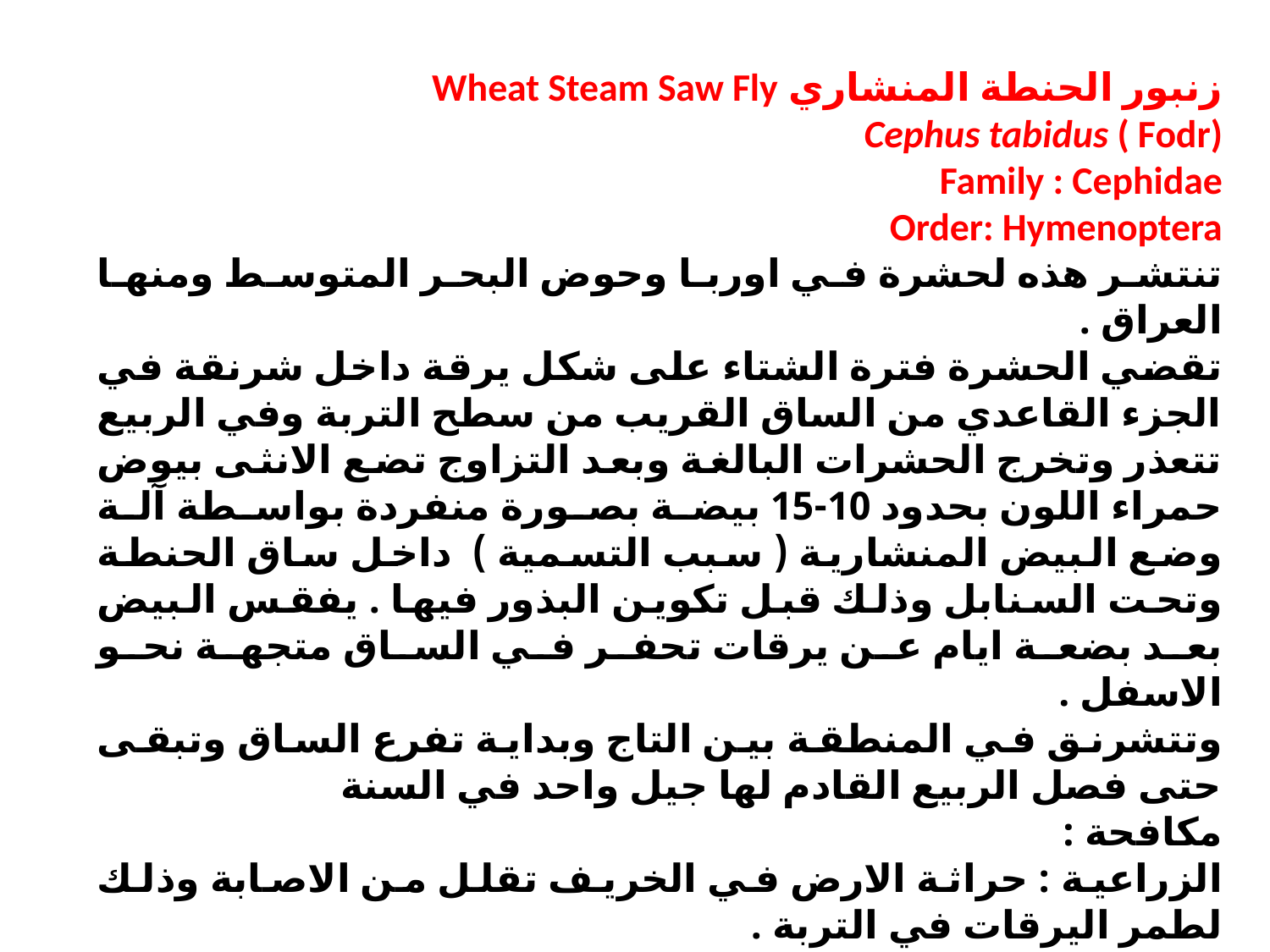

زنبور الحنطة المنشاري Wheat Steam Saw Fly
Cephus tabidus ( Fodr)
Family : Cephidae
Order: Hymenoptera
تنتشر هذه لحشرة في اوربا وحوض البحر المتوسط ومنها العراق .
تقضي الحشرة فترة الشتاء على شكل يرقة داخل شرنقة في الجزء القاعدي من الساق القريب من سطح التربة وفي الربيع تتعذر وتخرج الحشرات البالغة وبعد التزاوج تضع الانثى بيوض حمراء اللون بحدود 10-15 بيضة بصورة منفردة بواسطة آلة وضع البيض المنشارية ( سبب التسمية )  داخل ساق الحنطة وتحت السنابل وذلك قبل تكوين البذور فيها . يفقس البيض بعد بضعة ايام عن يرقات تحفر في الساق متجهة نحو الاسفل .
وتتشرنق في المنطقة بين التاج وبداية تفرع الساق وتبقى حتى فصل الربيع القادم لها جيل واحد في السنة
مكافحة :
الزراعية : حراثة الارض في الخريف تقلل من الاصابة وذلك لطمر اليرقات في التربة .
الكيمياوية : يمكن استخدام مبيد السفن 85% بمعدل 7 غم / غالون ماء .